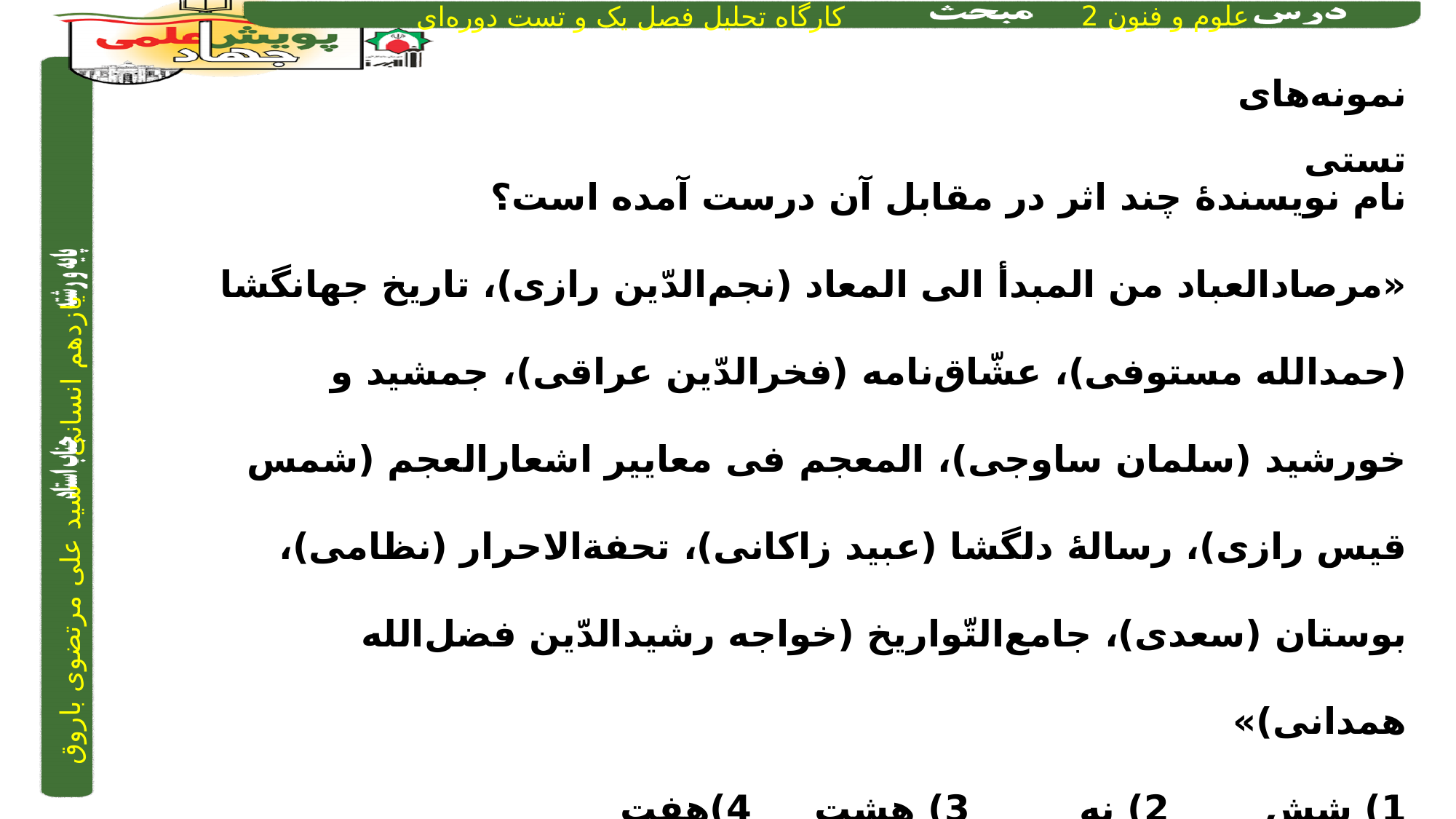

نمونه‌های تستی
نام نویسندۀ چند اثر در مقابل آن درست آمده است؟
«مرصادالعباد من المبدأ الی المعاد (نجم‌الدّین رازی)، تاریخ جهانگشا (حمدالله مستوفی)، عشّاق‌نامه (فخرالدّین عراقی)، جمشید و خورشید (سلمان ساوجی)، المعجم فی معاییر اشعارالعجم (شمس قیس رازی)، رسالۀ دلگشا (عبید زاکانی)، تحفة‌الاحرار (نظامی)، بوستان (سعدی)، جامع‌التّواریخ (خواجه رشیدالدّین فضل‌الله همدانی)»
1) شش		2) نه		3) هشت		4)هفت
4